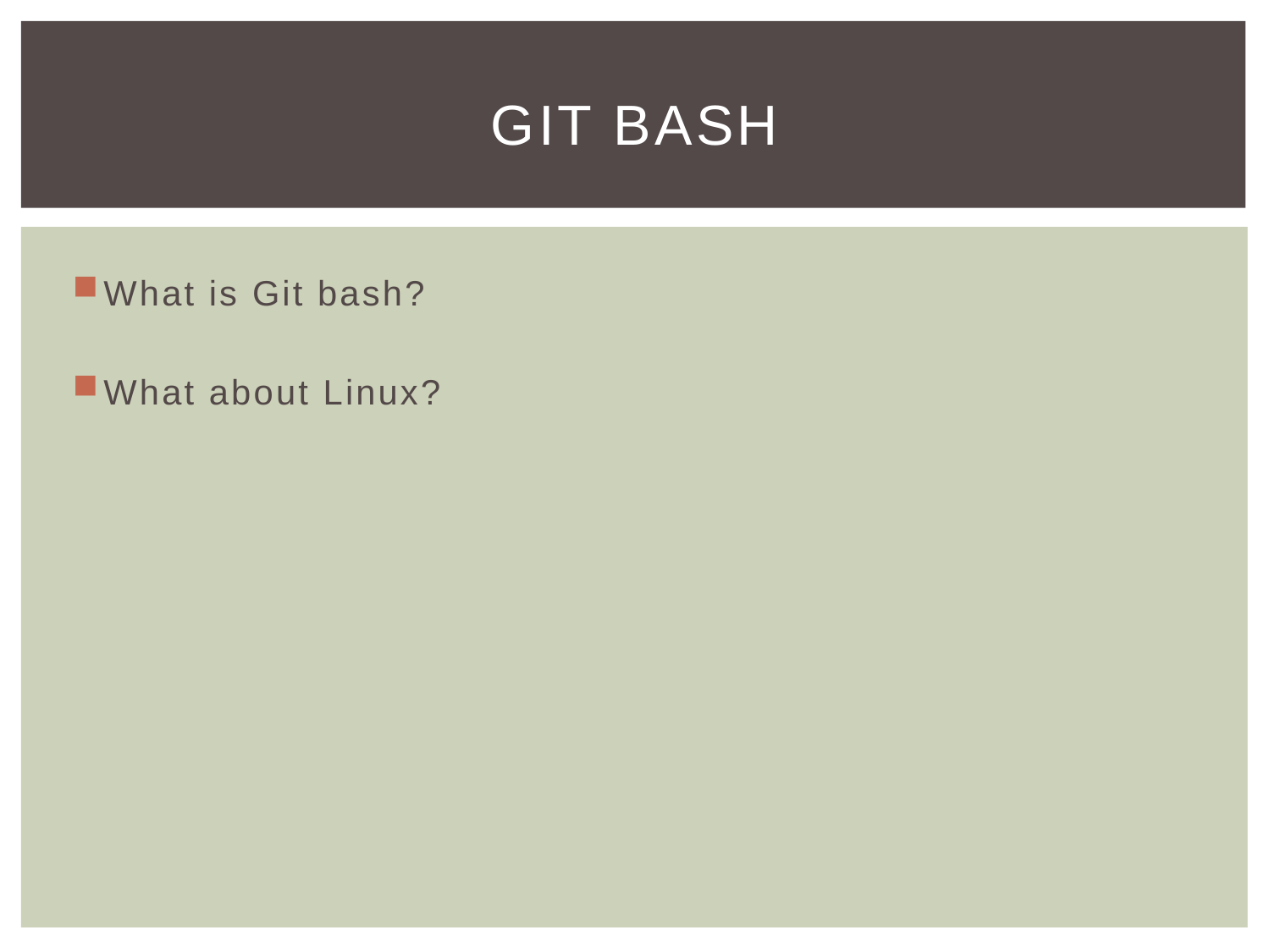

# Git Bash
What is Git bash?

What about Linux?